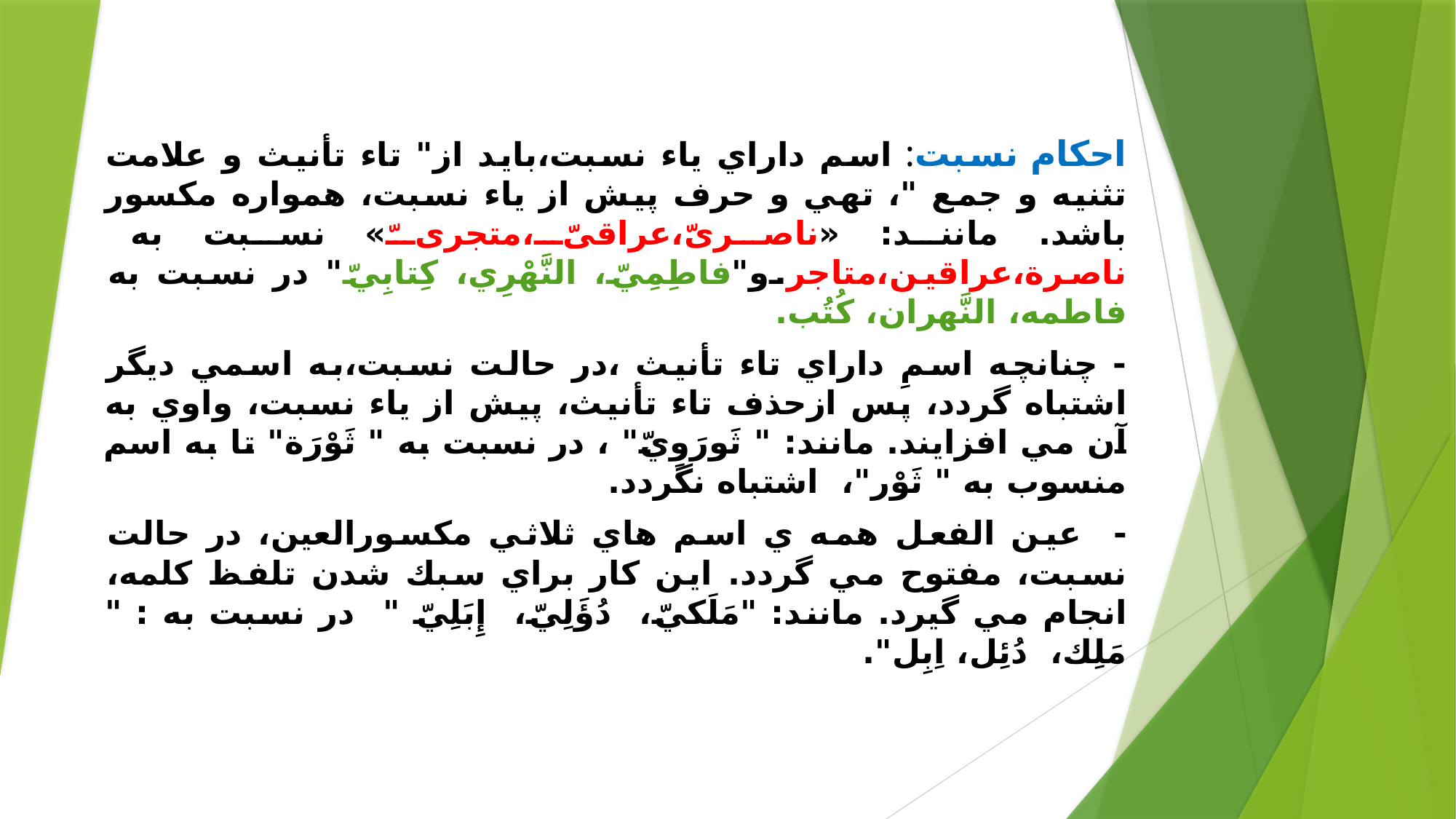

#
احكام نسبت: اسم داراي ياء نسبت،بايد از" تاء تأنيث و علامت تثنيه و جمع "، تهي و حرف پيش از ياء نسبت، همواره مكسور باشد. مانند: «ناصریّ،عراقیّ،متجریّ» نسبت به ناصرة،عراقین،متاجر.و"فاطِمِيّ، النَّهْرِي، كِتابِيّ" در نسبت به فاطمه‌، النَّهران، كُتُب.
- چنانچه اسمِ داراي تاء تأنيث ،در حالت نسبت،به اسمي ديگر اشتباه گردد، پس ازحذف تاء تأنيث، پيش از ياء نسبت، واوي به آن مي افزايند. مانند: " ثَورَوِيّ" ، در نسبت به " ثَوْرَة" تا به اسم منسوب به " ثَوْر"،  اشتباه نگردد.
-  عين الفعل همه ي اسم هاي ثلاثي مكسورالعين، در حالت نسبت، مفتوح مي گردد. اين كار براي سبك شدن تلفظ كلمه، انجام مي گيرد. مانند: "مَلَكيّ،  دُؤَلِيّ،  إِبَلِيّ "  در نسبت به : " مَلِك،  دُئِل، اِبِل".